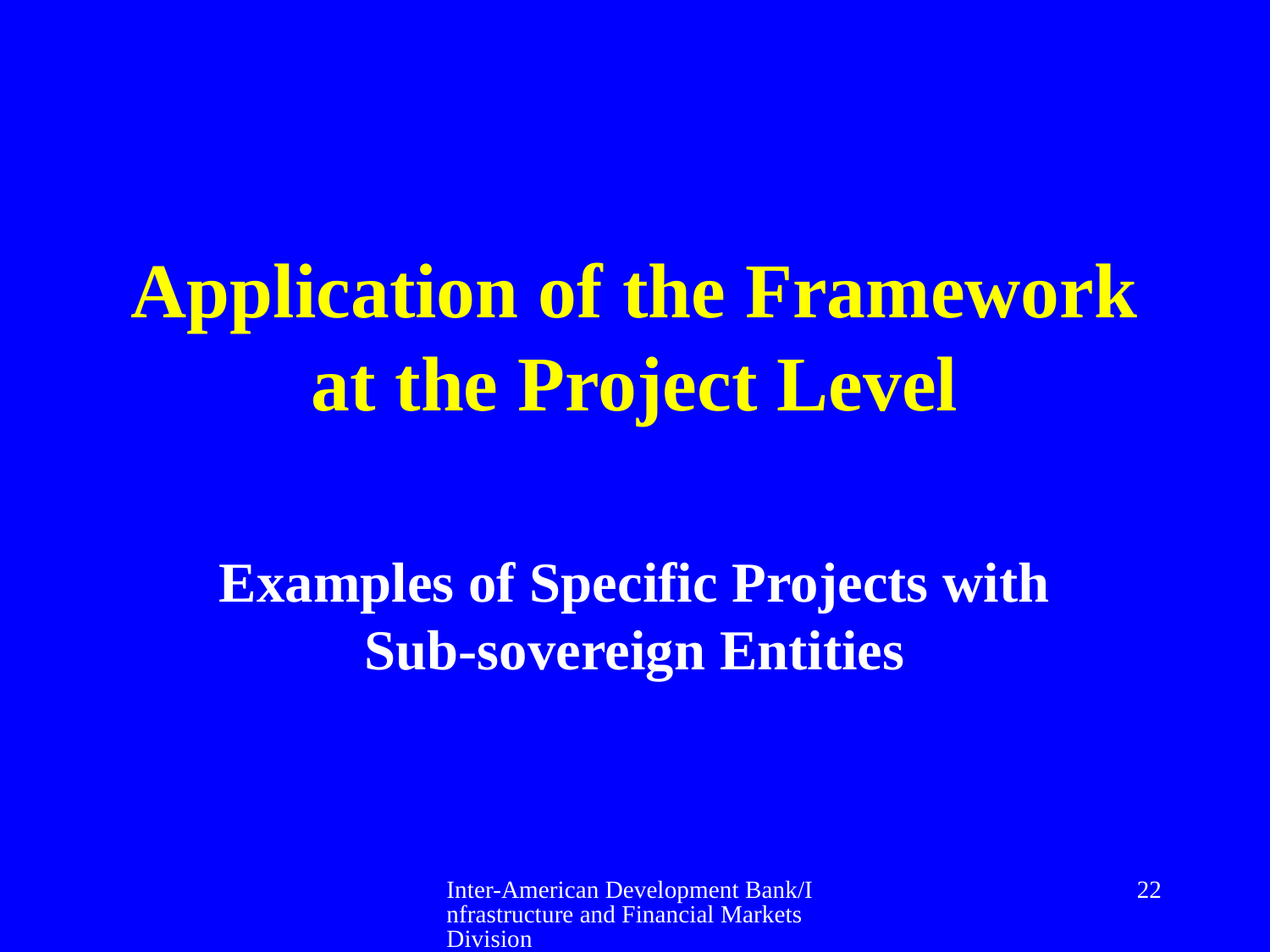

# Application of the Framework at the Project Level
Examples of Specific Projects with Sub-sovereign Entities
Inter-American Development Bank/Infrastructure and Financial Markets Division
22